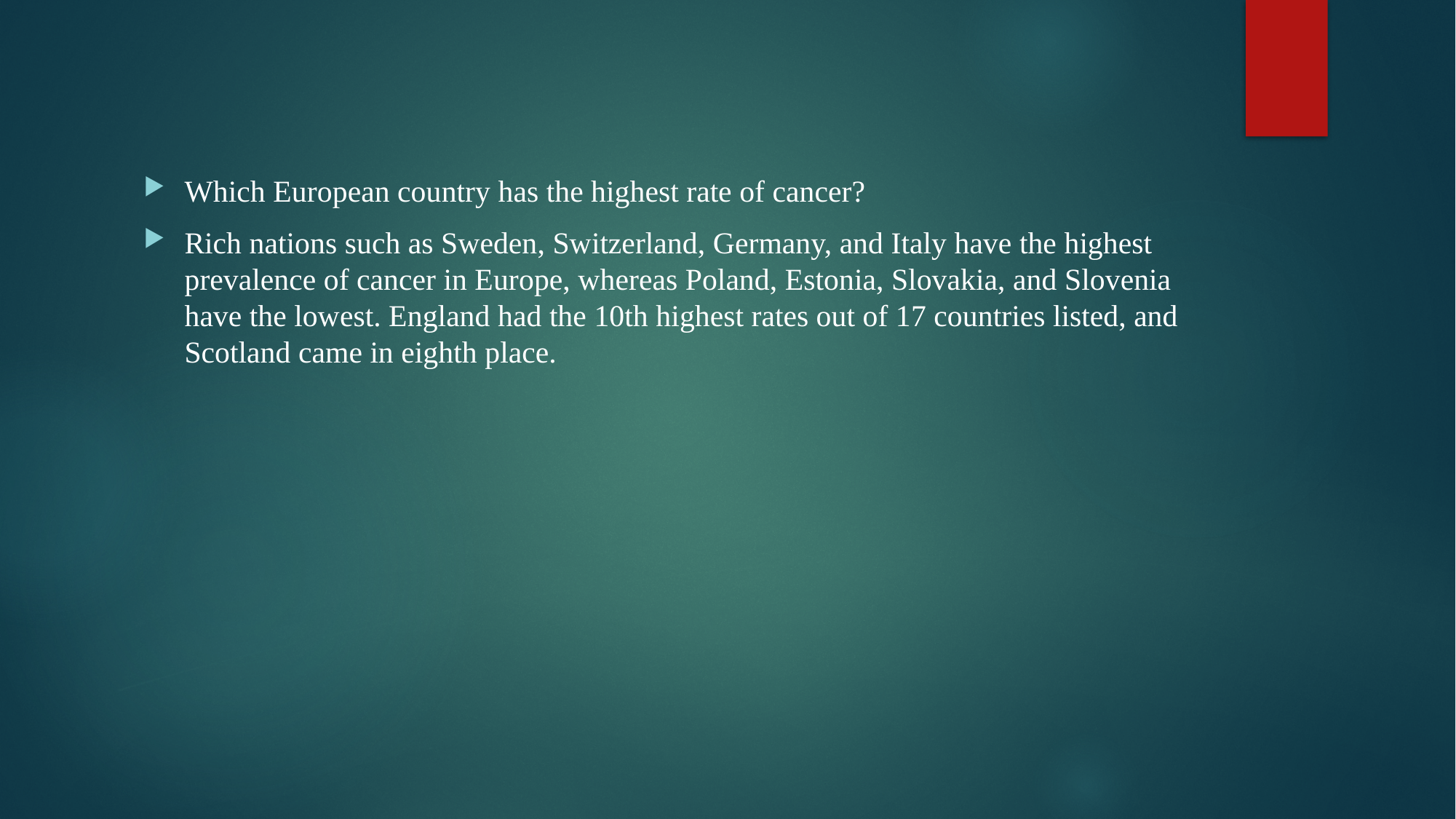

Which European country has the highest rate of cancer?
Rich nations such as Sweden, Switzerland, Germany, and Italy have the highest prevalence of cancer in Europe, whereas Poland, Estonia, Slovakia, and Slovenia have the lowest. England had the 10th highest rates out of 17 countries listed, and Scotland came in eighth place.